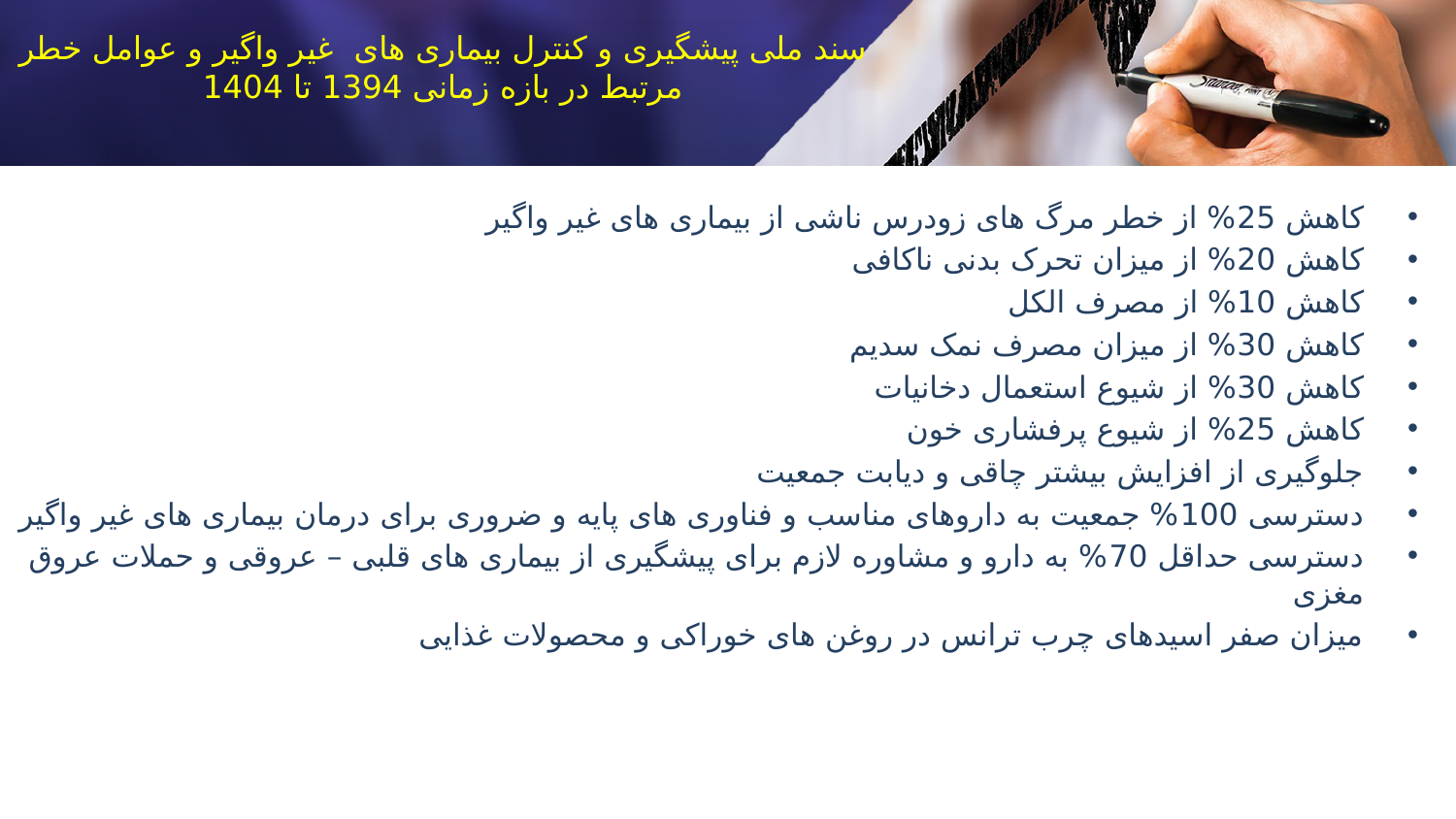

# سند ملی پیشگیری و کنترل بیماری های  غیر واگیر و عوامل خطر مرتبط در بازه زمانی 1394 تا 1404
کاهش 25% از خطر مرگ های زودرس ناشی از بیماری های غیر واگیر
کاهش 20% از میزان تحرک بدنی ناکافی
کاهش 10% از مصرف الکل
کاهش 30% از میزان مصرف نمک سدیم
کاهش 30% از شیوع استعمال دخانیات
کاهش 25% از شیوع پرفشاری خون
جلوگیری از افزایش بیشتر چاقی و دیابت جمعیت
دسترسی 100% جمعیت به داروهای مناسب و فناوری های پایه و ضروری برای درمان بیماری های غیر واگیر
دسترسی حداقل 70% به دارو و مشاوره لازم برای پیشگیری از بیماری های قلبی – عروقی و حملات عروق مغزی
میزان صفر اسیدهای چرب ترانس در روغن های خوراکی و محصولات غذایی